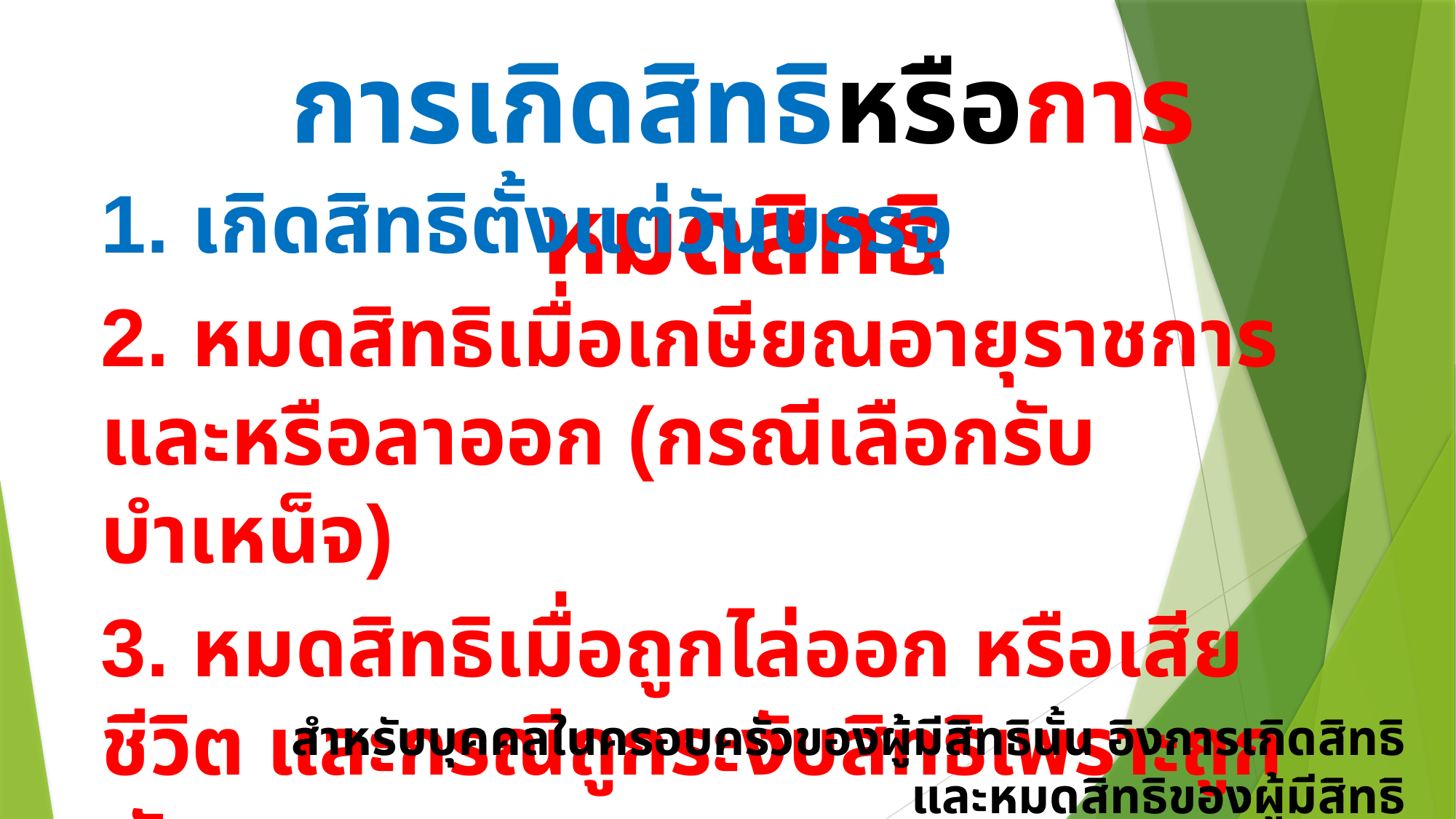

# การเกิดสิทธิหรือการหมดสิทธิ
1. เกิดสิทธิตั้งแต่วันบรรจุ
2. หมดสิทธิเมื่อเกษียณอายุราชการ และหรือลาออก (กรณีเลือกรับบำเหน็จ)
3. หมดสิทธิเมื่อถูกไล่ออก หรือเสียชีวิต และกรณีถูกระงับสิทธิเพราะถูกพักราชการ
สำหรับบุคคลในครอบครัวของผู้มีสิทธินั้น อิงการเกิดสิทธิและหมดสิทธิของผู้มีสิทธิ